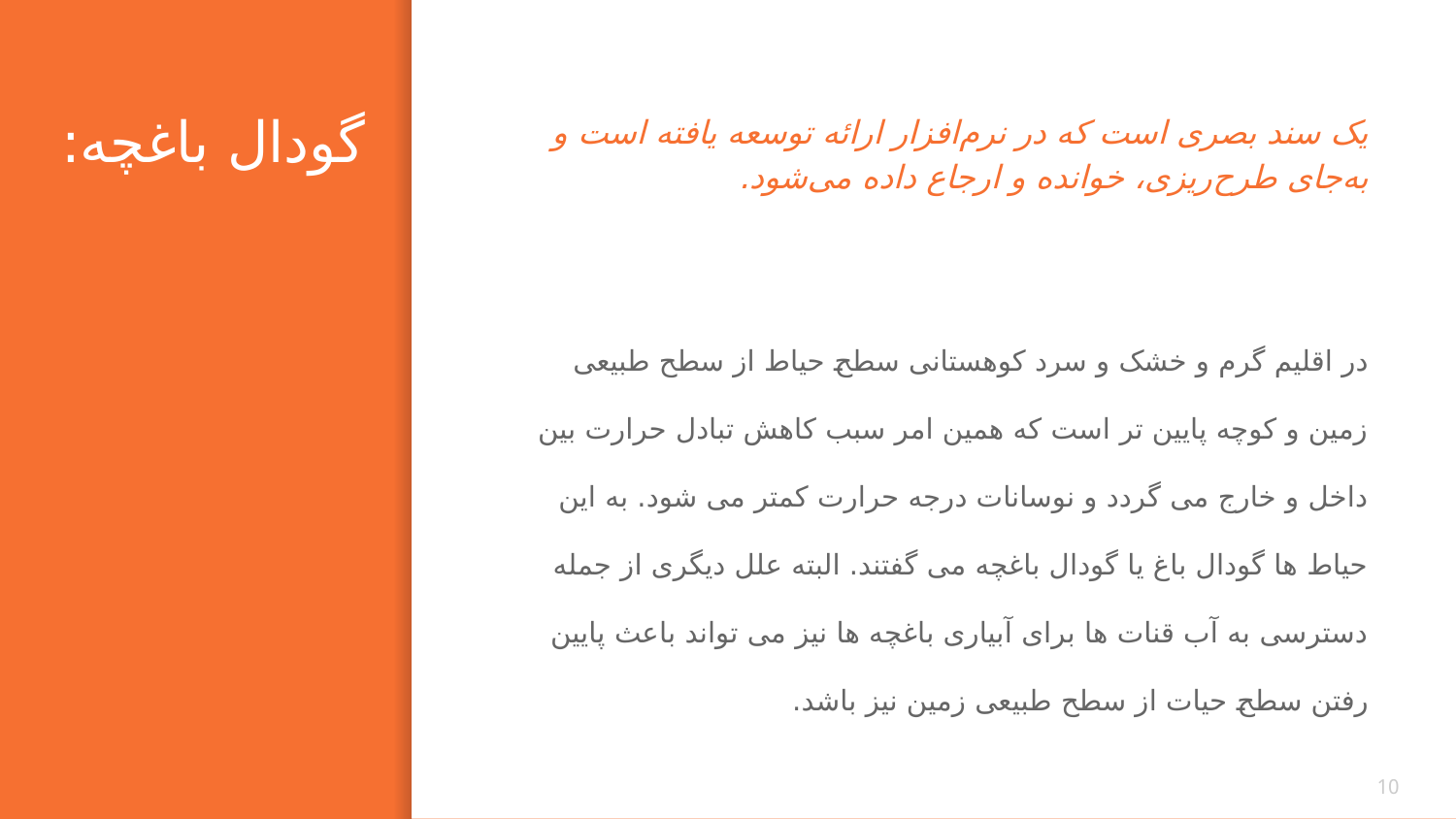

# گودال باغچه:
یک سند بصری است که در نرم‌افزار ارائه توسعه یافته است و به‌جای طرح‌ریزی، خوانده و ارجاع داده می‌شود.
در اقلیم گرم و خشک و سرد کوهستانی سطح حیاط از سطح طبیعی زمین و کوچه پایین تر است که همین امر سبب کاهش تبادل حرارت بین داخل و خارج می گردد و نوسانات درجه حرارت کمتر می شود. به این حیاط ها گودال باغ یا گودال باغچه می گفتند. البته علل دیگری از جمله دسترسی به آب قنات ها برای آبیاری باغچه ها نیز می تواند باعث پایین رفتن سطح حیات از سطح طبیعی زمین نیز باشد.
10